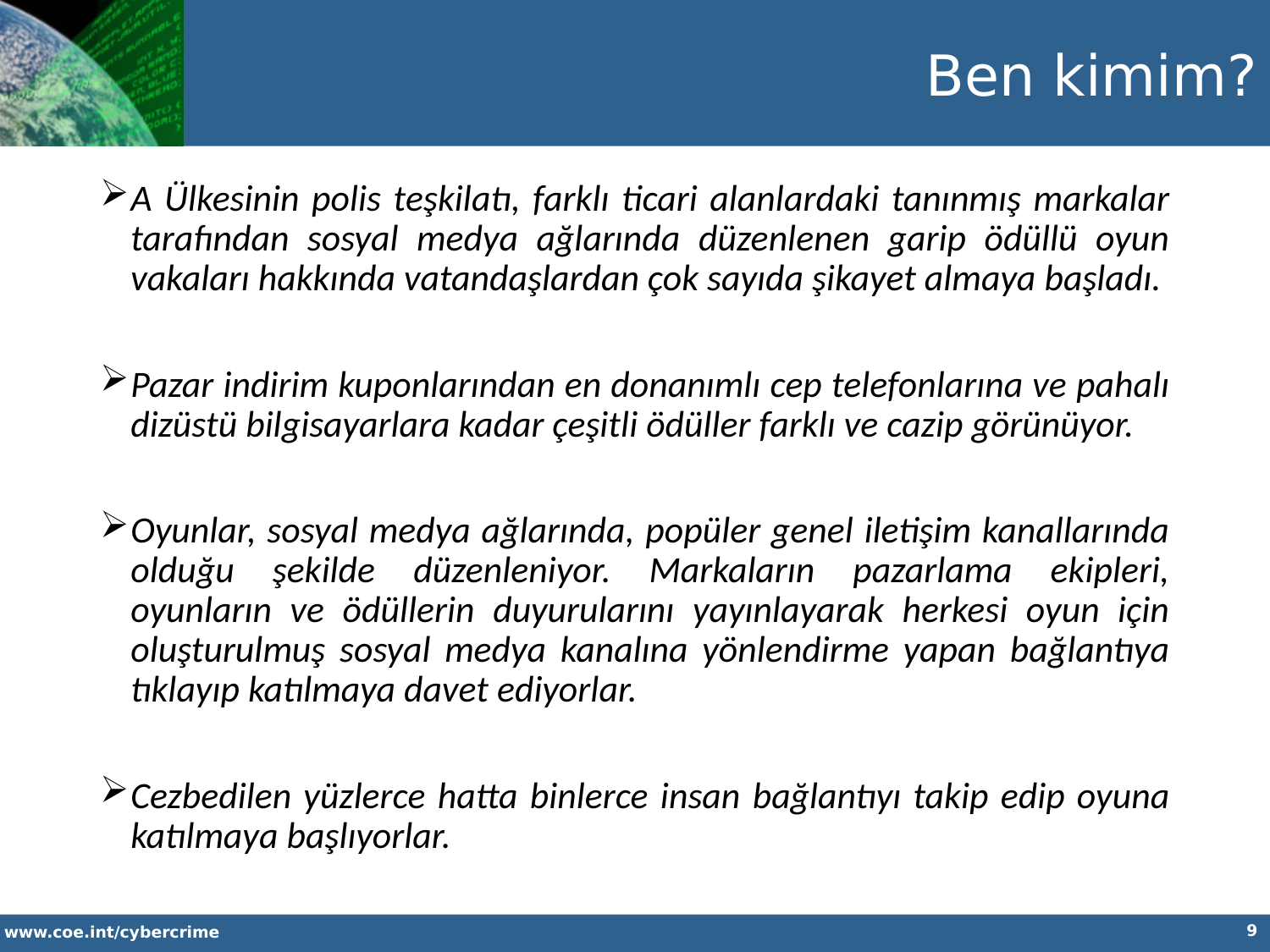

Ben kimim?
A Ülkesinin polis teşkilatı, farklı ticari alanlardaki tanınmış markalar tarafından sosyal medya ağlarında düzenlenen garip ödüllü oyun vakaları hakkında vatandaşlardan çok sayıda şikayet almaya başladı.

Pazar indirim kuponlarından en donanımlı cep telefonlarına ve pahalı dizüstü bilgisayarlara kadar çeşitli ödüller farklı ve cazip görünüyor.

Oyunlar, sosyal medya ağlarında, popüler genel iletişim kanallarında olduğu şekilde düzenleniyor. Markaların pazarlama ekipleri, oyunların ve ödüllerin duyurularını yayınlayarak herkesi oyun için oluşturulmuş sosyal medya kanalına yönlendirme yapan bağlantıya tıklayıp katılmaya davet ediyorlar.

Cezbedilen yüzlerce hatta binlerce insan bağlantıyı takip edip oyuna katılmaya başlıyorlar.

9